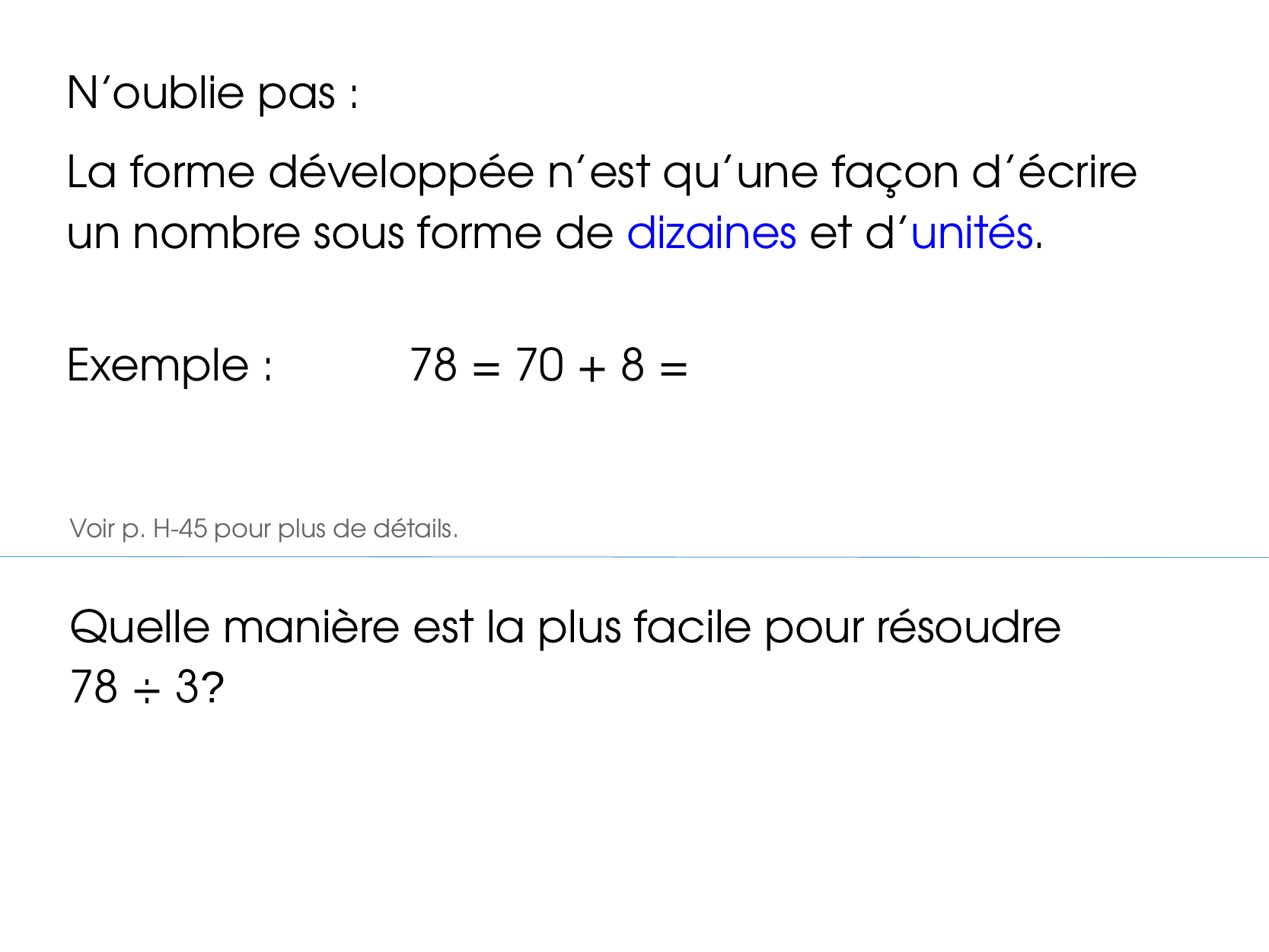

N’oublie pas :
La forme développée n’est qu’une façon d’écrire un nombre sous forme de dizaines et d’unités.
Exemple :		78 = 70 + 8 =
Voir p. H-45 pour plus de détails.
Quelle manière est la plus facile pour résoudre 78 ÷ 3?